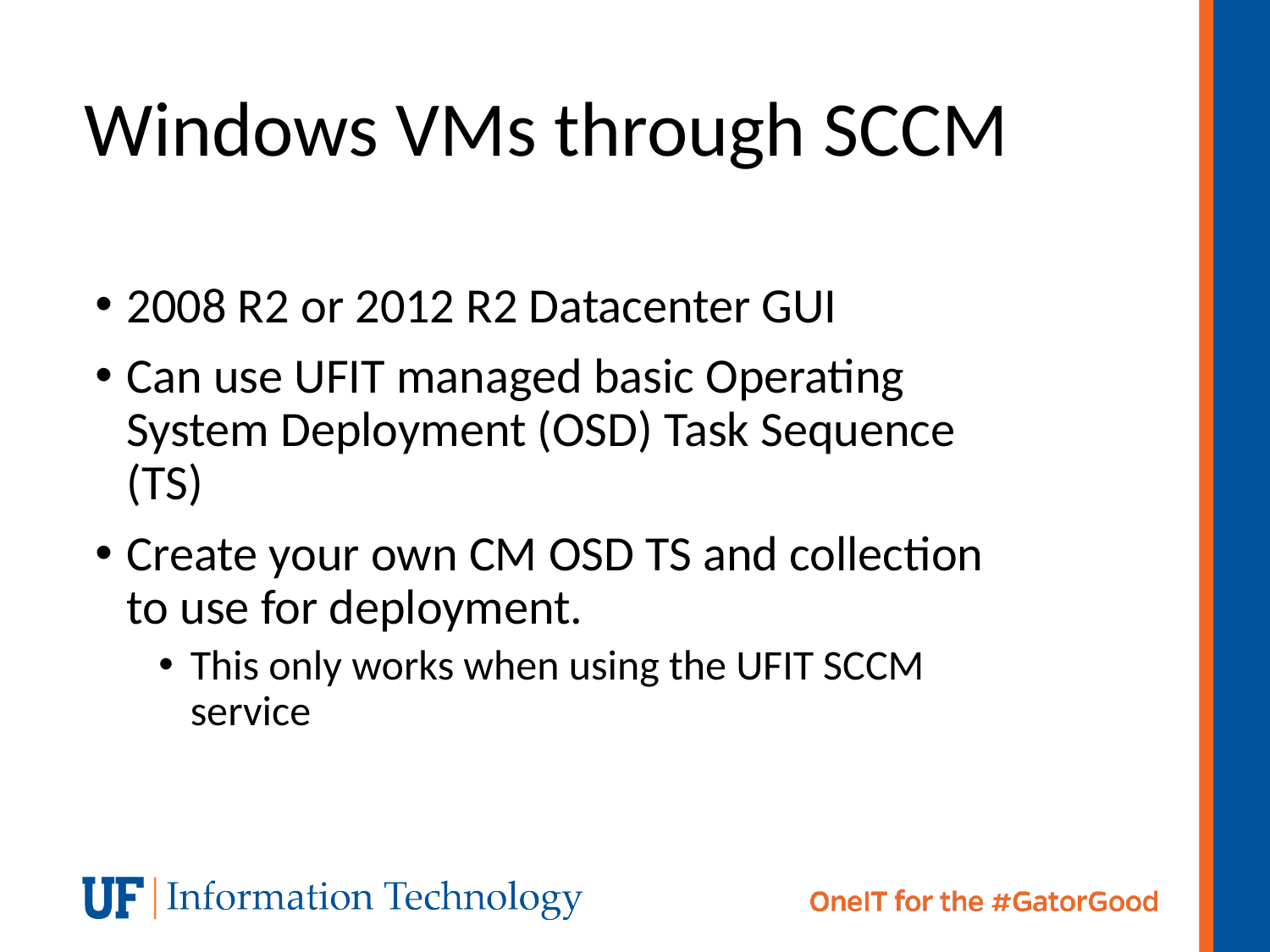

# Windows VMs through SCCM
2008 R2 or 2012 R2 Datacenter GUI
Can use UFIT managed basic Operating System Deployment (OSD) Task Sequence (TS)
Create your own CM OSD TS and collection to use for deployment.
This only works when using the UFIT SCCM service